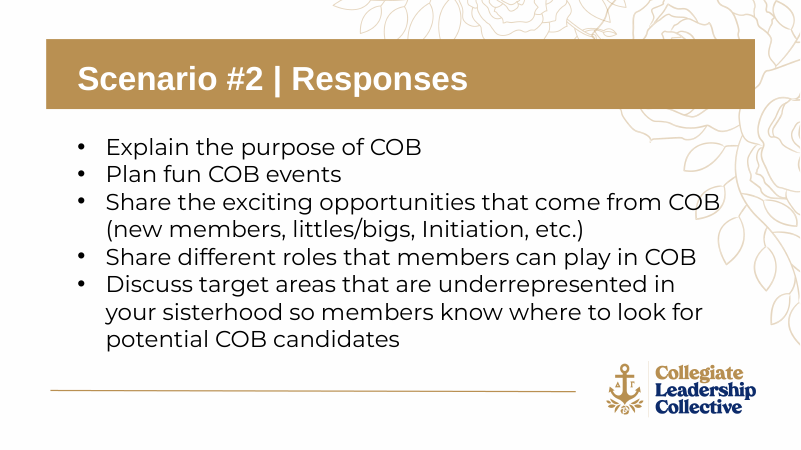

Scenario #2 | Responses
Explain the purpose of COB
Plan fun COB events
Share the exciting opportunities that come from COB (new members, littles/bigs, Initiation, etc.)
Share different roles that members can play in COB
Discuss target areas that are underrepresented in your sisterhood so members know where to look for potential COB candidates